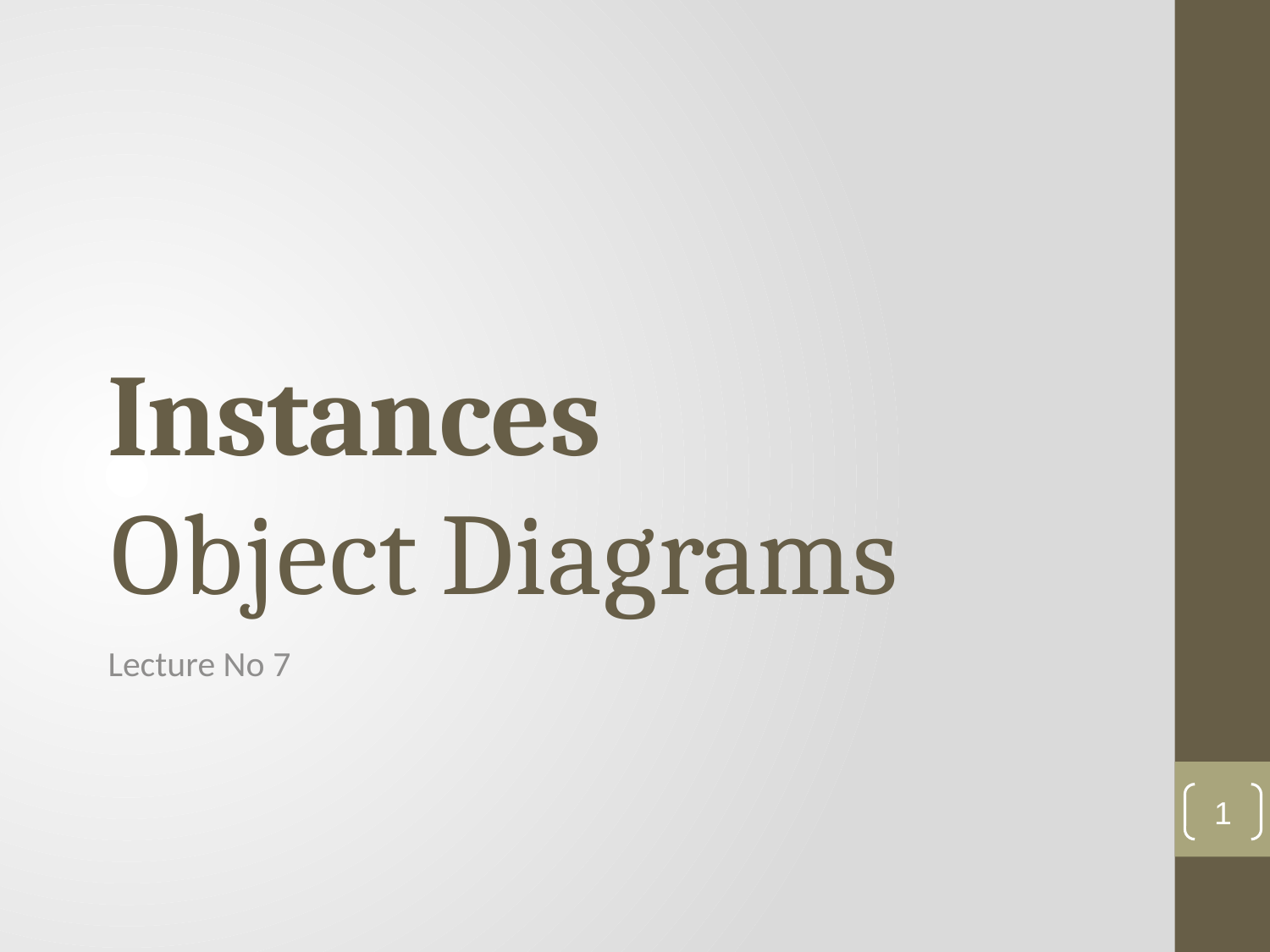

# Instances Object Diagrams
Lecture No 7
1